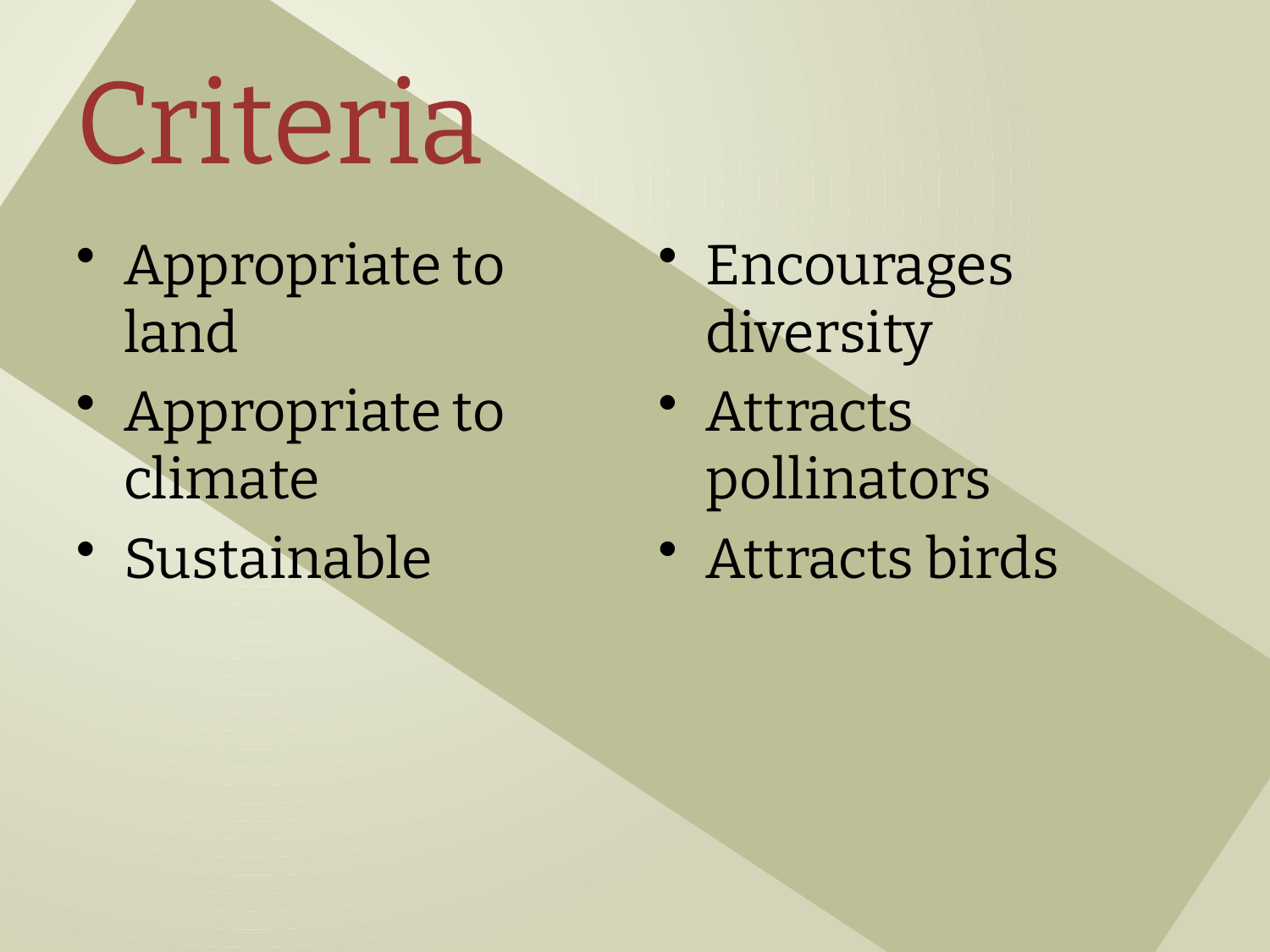

# Criteria
Appropriate to land
Appropriate to climate
Sustainable
Encourages diversity
Attracts pollinators
Attracts birds